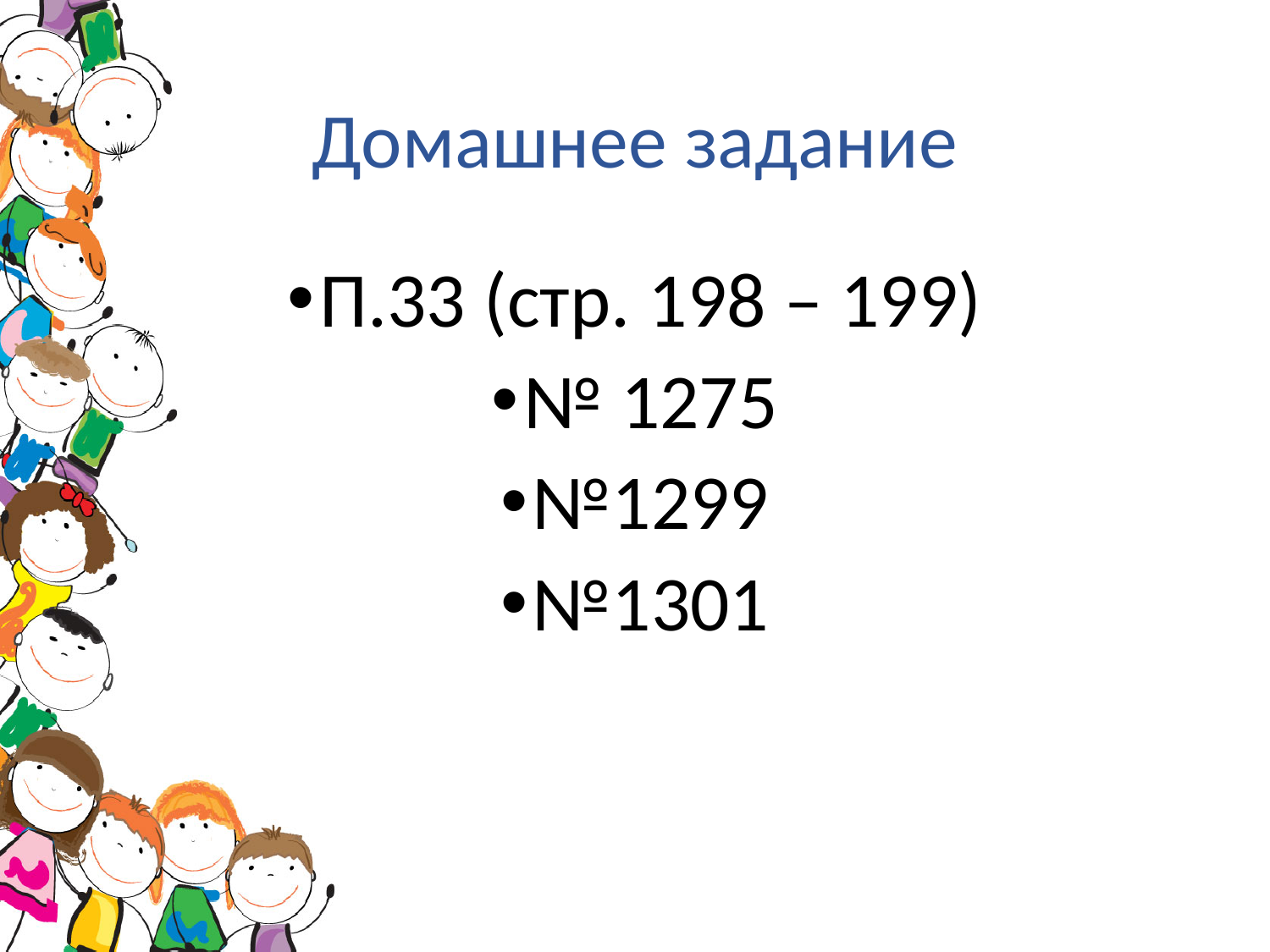

# Домашнее задание
П.33 (стр. 198 – 199)
№ 1275
№1299
№1301